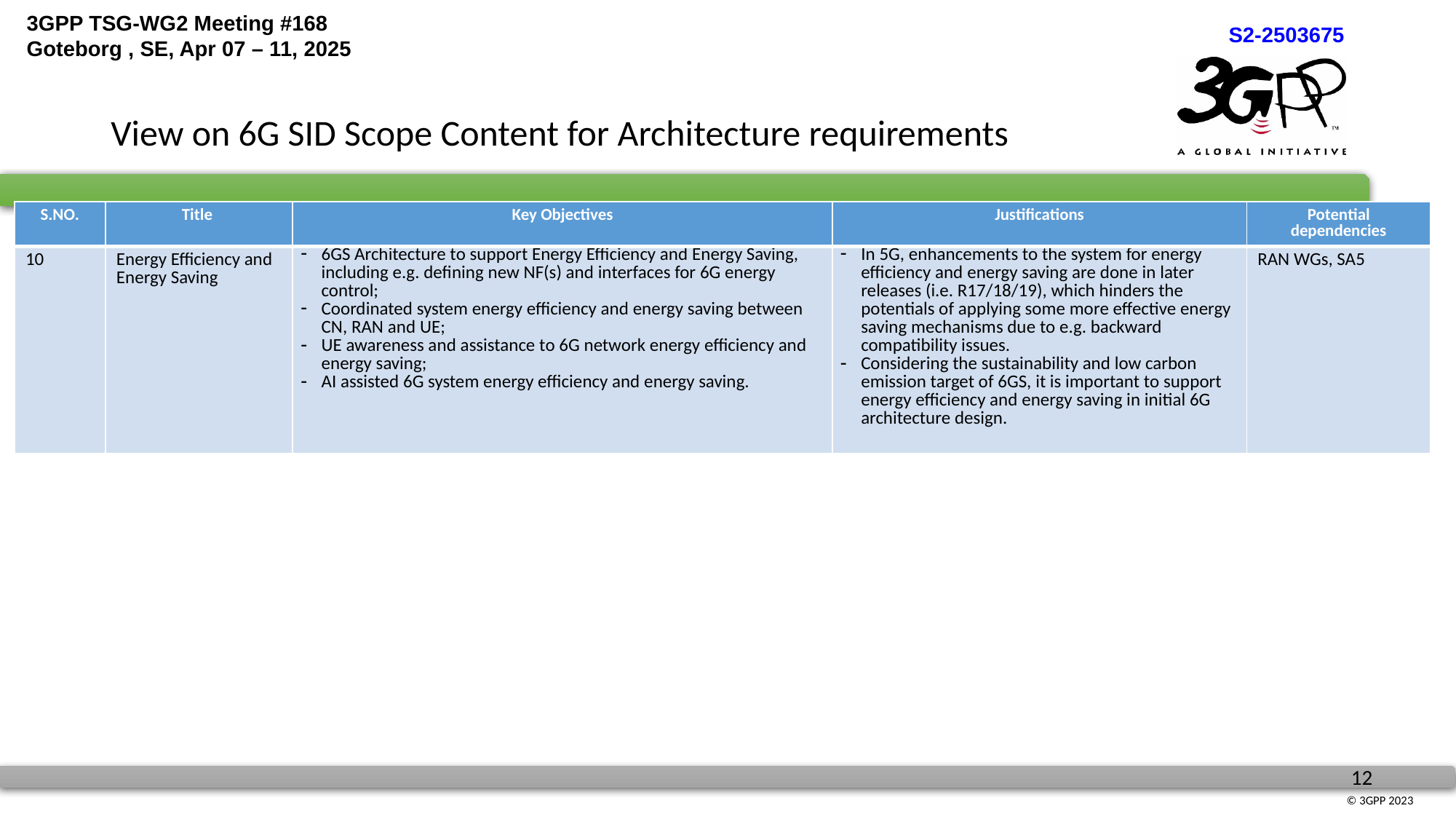

# View on 6G SID Scope Content for Architecture requirements
| S.NO. | Title | Key Objectives | Justifications | Potential dependencies |
| --- | --- | --- | --- | --- |
| 10 | Energy Efficiency and Energy Saving | 6GS Architecture to support Energy Efficiency and Energy Saving, including e.g. defining new NF(s) and interfaces for 6G energy control; Coordinated system energy efficiency and energy saving between CN, RAN and UE; UE awareness and assistance to 6G network energy efficiency and energy saving; AI assisted 6G system energy efficiency and energy saving. | In 5G, enhancements to the system for energy efficiency and energy saving are done in later releases (i.e. R17/18/19), which hinders the potentials of applying some more effective energy saving mechanisms due to e.g. backward compatibility issues. Considering the sustainability and low carbon emission target of 6GS, it is important to support energy efficiency and energy saving in initial 6G architecture design. | RAN WGs, SA5 |